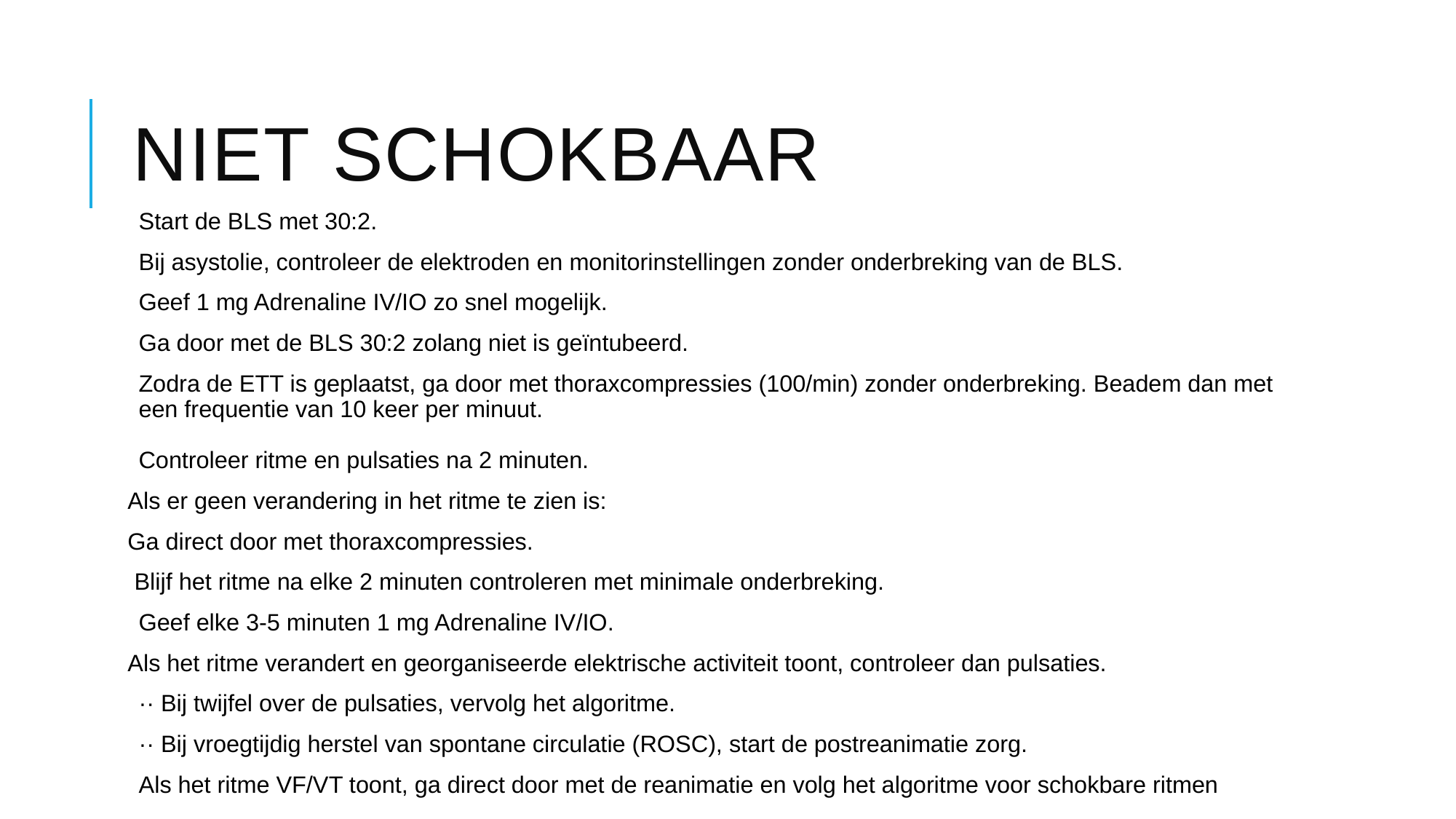

# Niet schokbaar
Start de BLS met 30:2.
Bij asystolie, controleer de elektroden en monitorinstellingen zonder onderbreking van de BLS.
Geef 1 mg Adrenaline IV/IO zo snel mogelijk.
Ga door met de BLS 30:2 zolang niet is geïntubeerd.
Zodra de ETT is geplaatst, ga door met thoraxcompressies (100/min) zonder onderbreking. Beadem dan met een frequentie van 10 keer per minuut.
Controleer ritme en pulsaties na 2 minuten.
Als er geen verandering in het ritme te zien is:
Ga direct door met thoraxcompressies.
 Blijf het ritme na elke 2 minuten controleren met minimale onderbreking.
Geef elke 3-5 minuten 1 mg Adrenaline IV/IO.
Als het ritme verandert en georganiseerde elektrische activiteit toont, controleer dan pulsaties.
·· Bij twijfel over de pulsaties, vervolg het algoritme.
·· Bij vroegtijdig herstel van spontane circulatie (ROSC), start de postreanimatie zorg.
Als het ritme VF/VT toont, ga direct door met de reanimatie en volg het algoritme voor schokbare ritmen